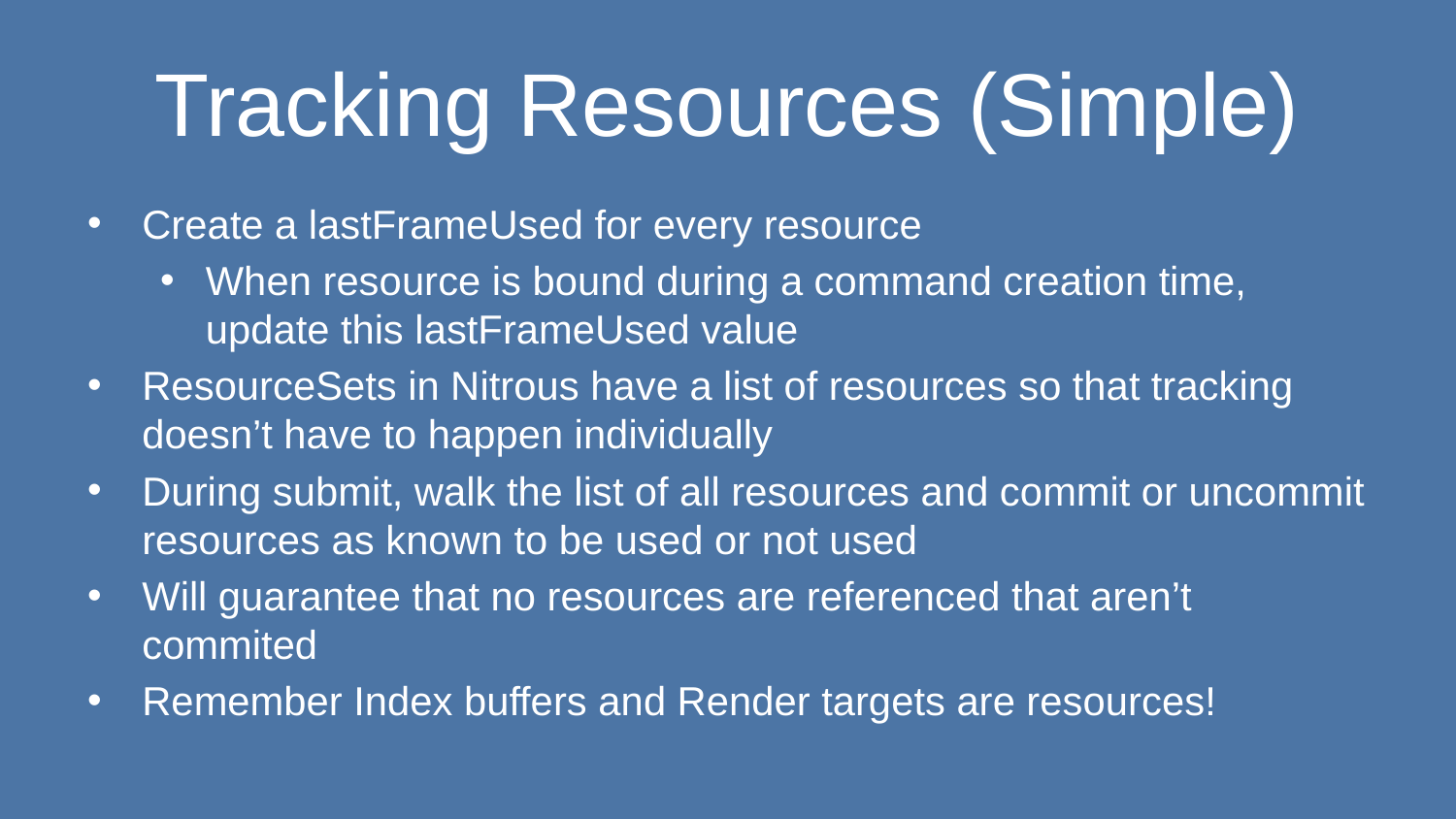

# Tracking Resources (Simple)
Create a lastFrameUsed for every resource
When resource is bound during a command creation time, update this lastFrameUsed value
ResourceSets in Nitrous have a list of resources so that tracking doesn’t have to happen individually
During submit, walk the list of all resources and commit or uncommit resources as known to be used or not used
Will guarantee that no resources are referenced that aren’t commited
Remember Index buffers and Render targets are resources!